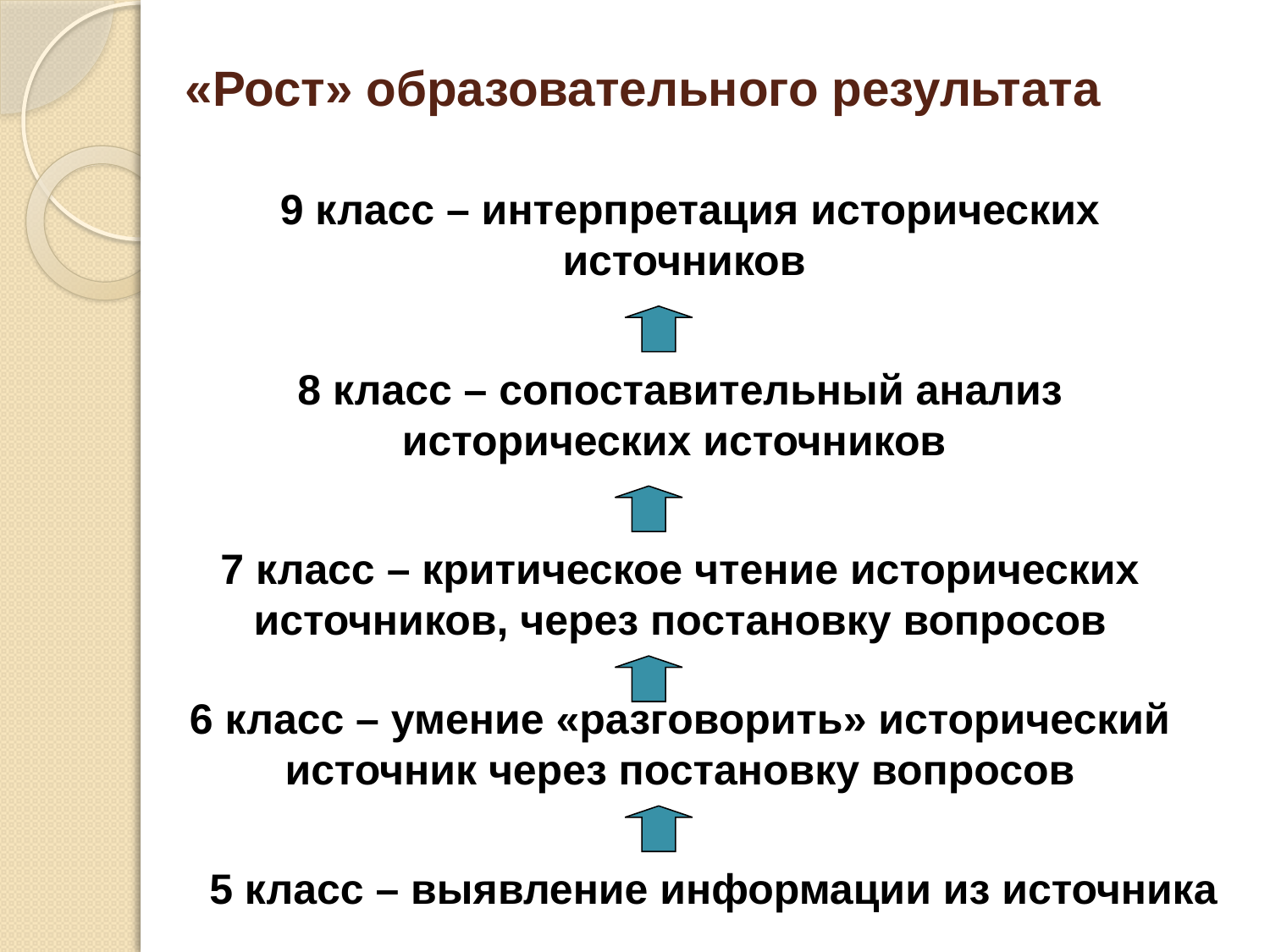

«Рост» образовательного результата
9 класс – интерпретация исторических источников

8 класс – сопоставительный анализ исторических источников

7 класс – критическое чтение исторических источников, через постановку вопросов

6 класс – умение «разговорить» исторический источник через постановку вопросов

5 класс – выявление информации из источника